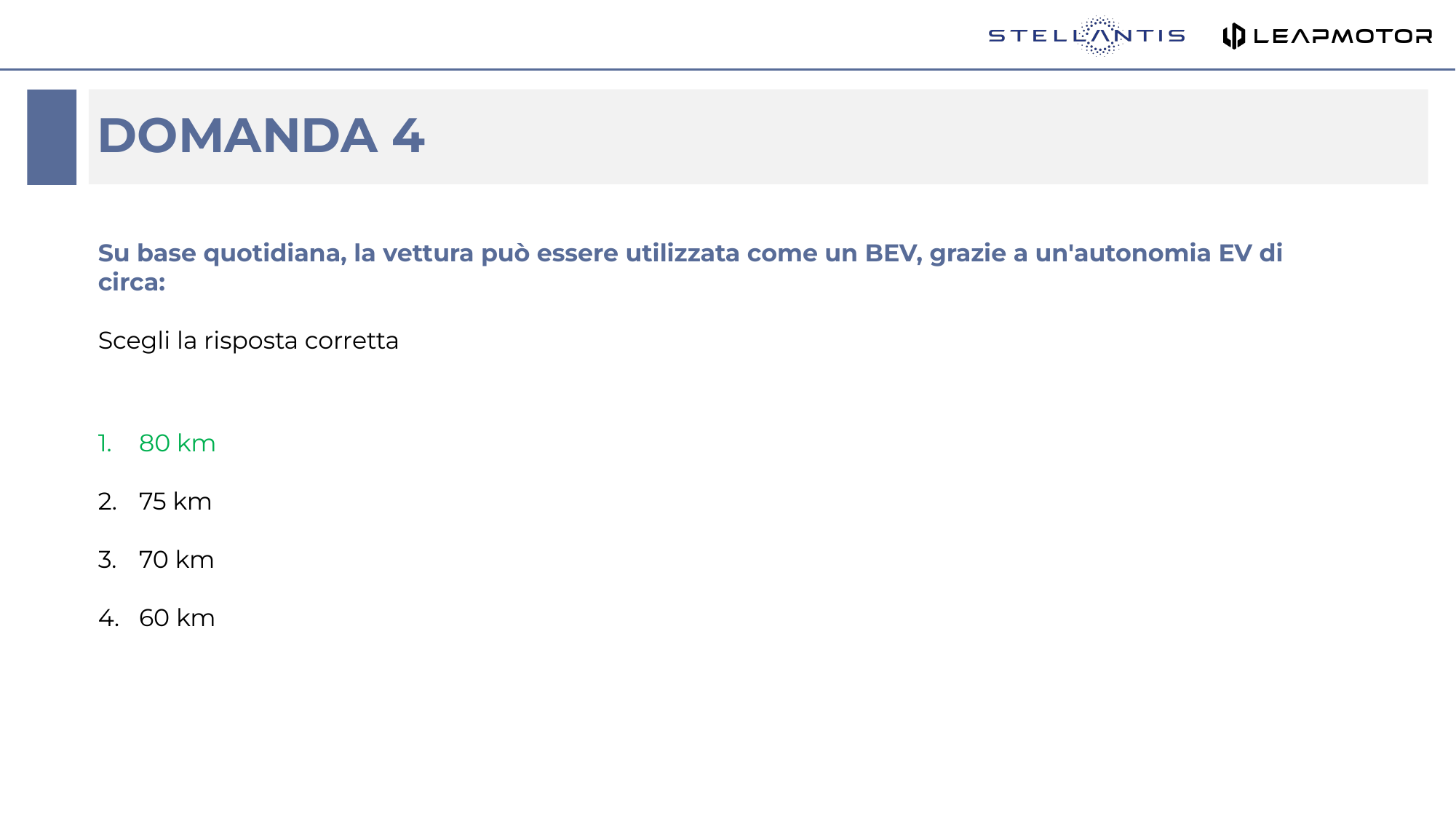

# Domanda 4
Su base quotidiana, la vettura può essere utilizzata come un BEV, grazie a un'autonomia EV di circa:
Scegli la risposta corretta
80 km

75 km

70 km

60 km